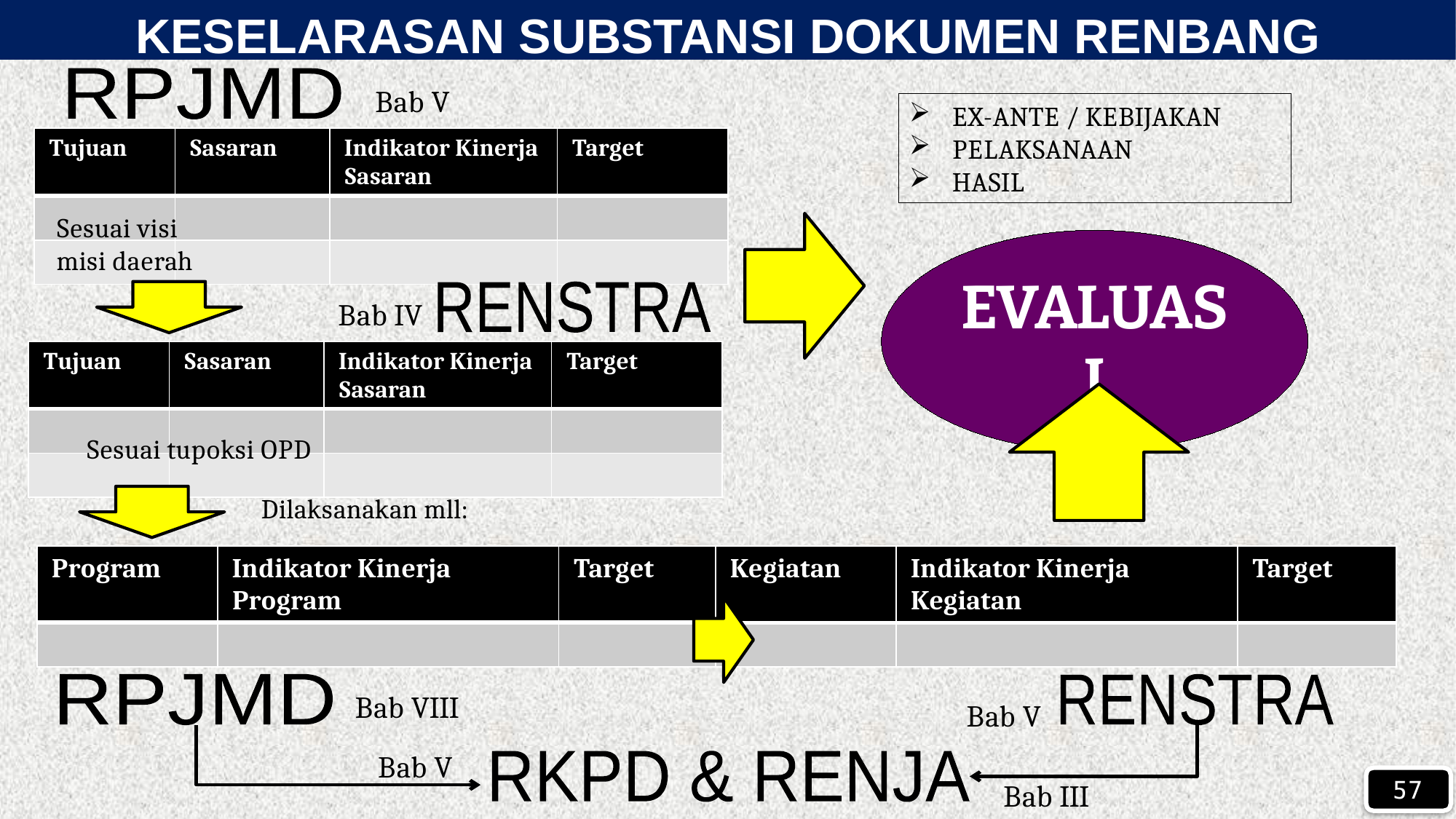

KESELARASAN SUBSTANSI DOKUMEN RENBANG
RPJMD
Bab V
EX-ANTE / KEBIJAKAN
PELAKSANAAN
HASIL
| Tujuan | Sasaran | Indikator Kinerja Sasaran | Target |
| --- | --- | --- | --- |
|  |  |  |  |
|  |  |  |  |
Sesuai visi misi daerah

EVALUASI

RENSTRA
Bab IV
| Tujuan | Sasaran | Indikator Kinerja Sasaran | Target |
| --- | --- | --- | --- |
|  |  |  |  |
|  |  |  |  |

Sesuai tupoksi OPD

Dilaksanakan mll:
| Program | Indikator Kinerja Program | Target |
| --- | --- | --- |
|  |  |  |
| Kegiatan | Indikator Kinerja Kegiatan | Target |
| --- | --- | --- |
|  |  |  |

RPJMD
RENSTRA
Bab VIII
Bab V
Bab V
RKPD & RENJA
Bab III
57